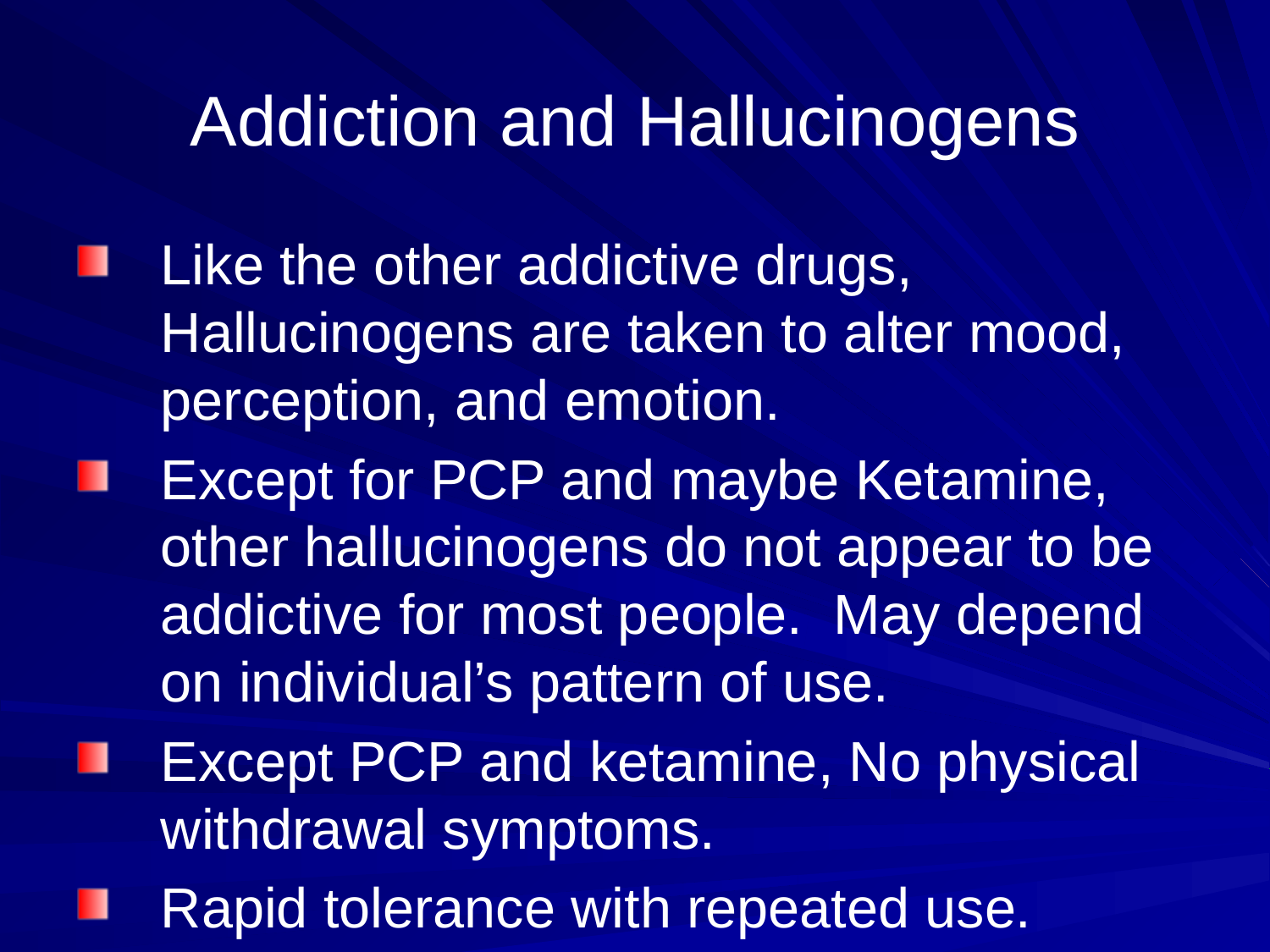

# Addiction and Hallucinogens
Like the other addictive drugs, Hallucinogens are taken to alter mood, perception, and emotion.
Except for PCP and maybe Ketamine, other hallucinogens do not appear to be addictive for most people.  May depend on individual’s pattern of use.
Except PCP and ketamine, No physical withdrawal symptoms.
Rapid tolerance with repeated use.